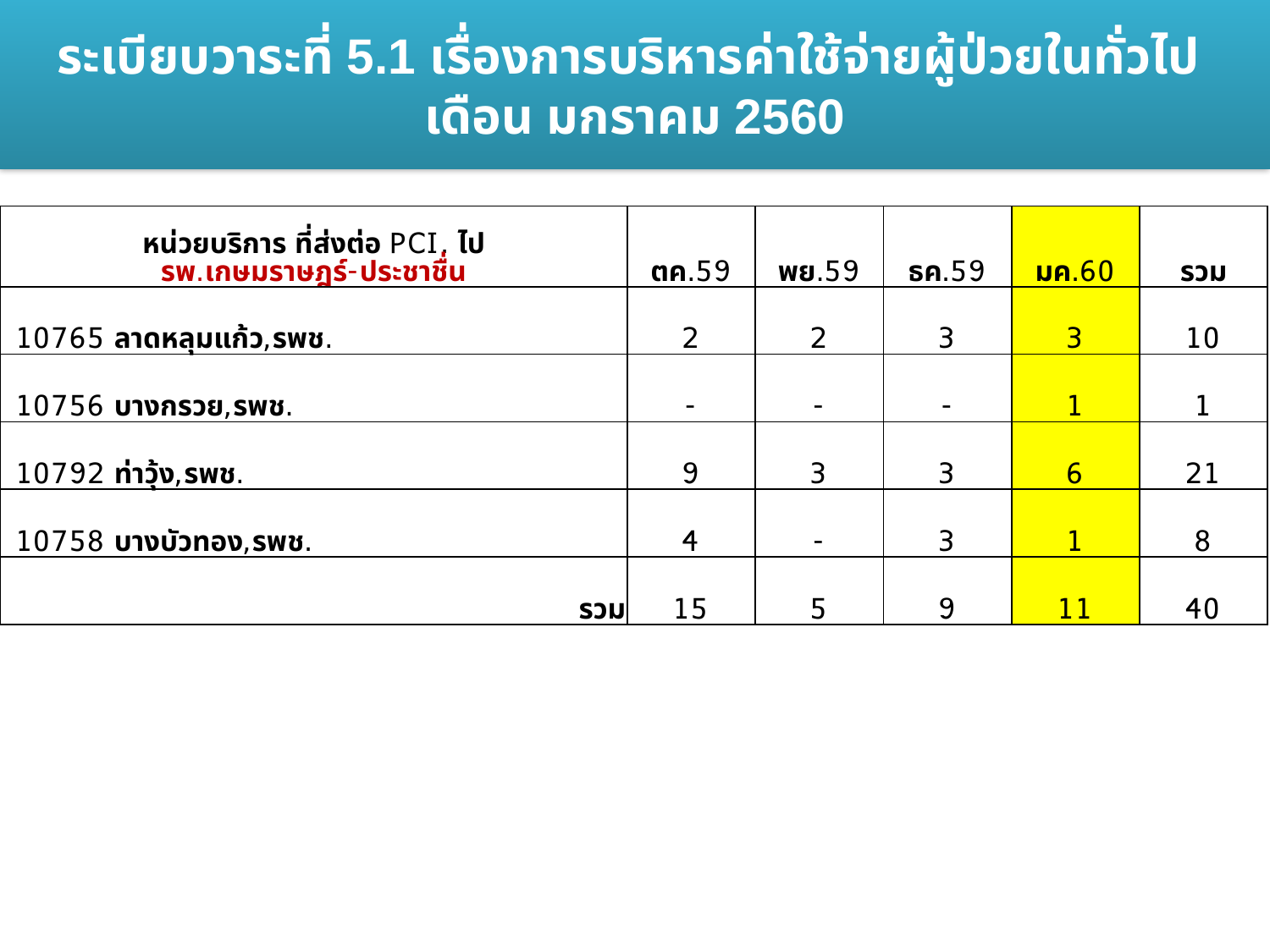

ระเบียบวาระที่ 5.1 เรื่องการบริหารค่าใช้จ่ายผู้ป่วยในทั่วไป
เดือน มกราคม 2560
| หน่วยบริการ ที่ส่งต่อ PCI. ไป รพ.เกษมราษฎร์-ประชาชื่น | ตค.59 | พย.59 | ธค.59 | มค.60 | รวม |
| --- | --- | --- | --- | --- | --- |
| 10765 ลาดหลุมแก้ว,รพช. | 2 | 2 | 3 | 3 | 10 |
| 10756 บางกรวย,รพช. | - | - | - | 1 | 1 |
| 10792 ท่าวุ้ง,รพช. | 9 | 3 | 3 | 6 | 21 |
| 10758 บางบัวทอง,รพช. | 4 | - | 3 | 1 | 8 |
| รวม | 15 | 5 | 9 | 11 | 40 |